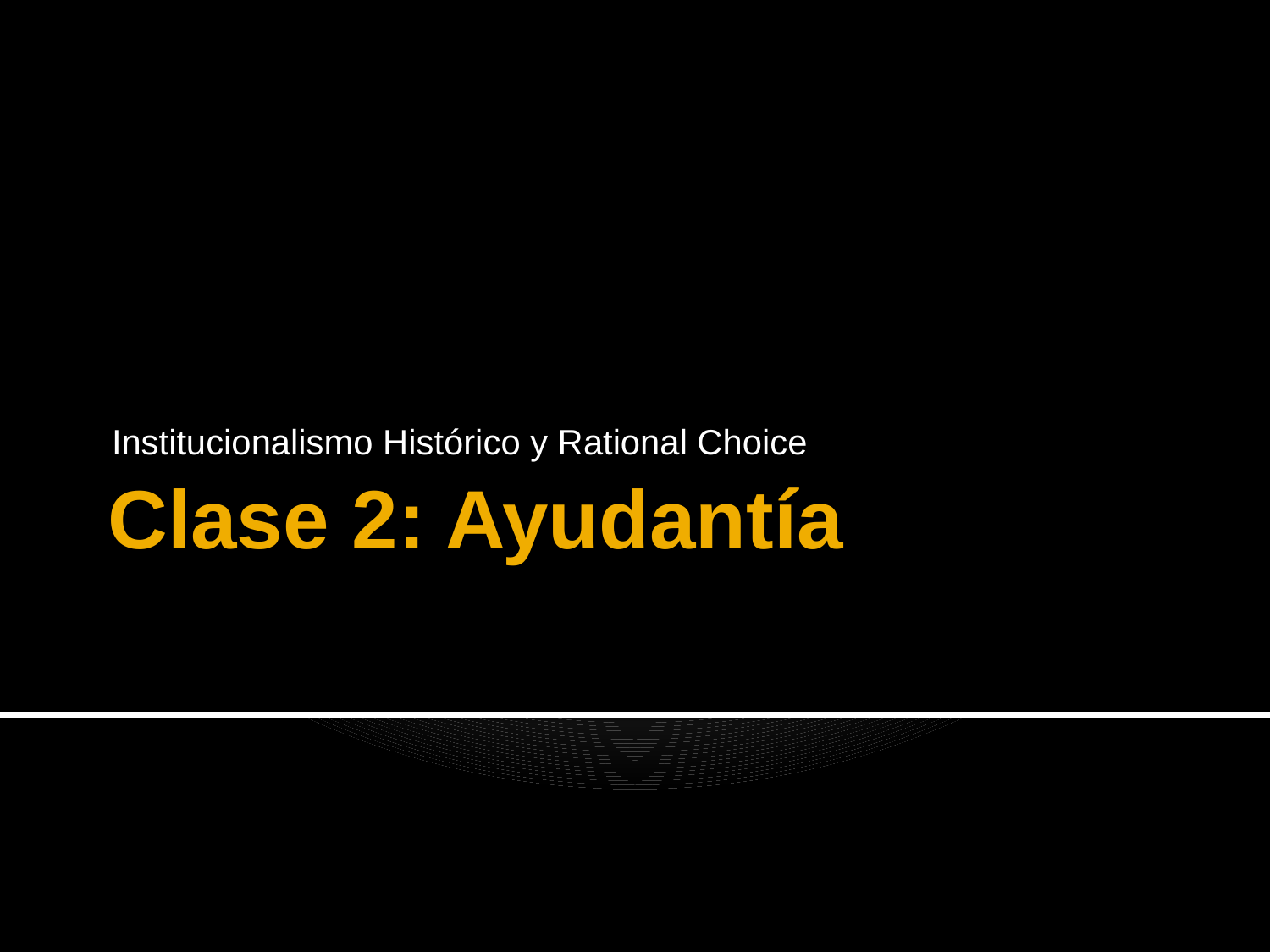

Institucionalismo Histórico y Rational Choice
# Clase 2: Ayudantía